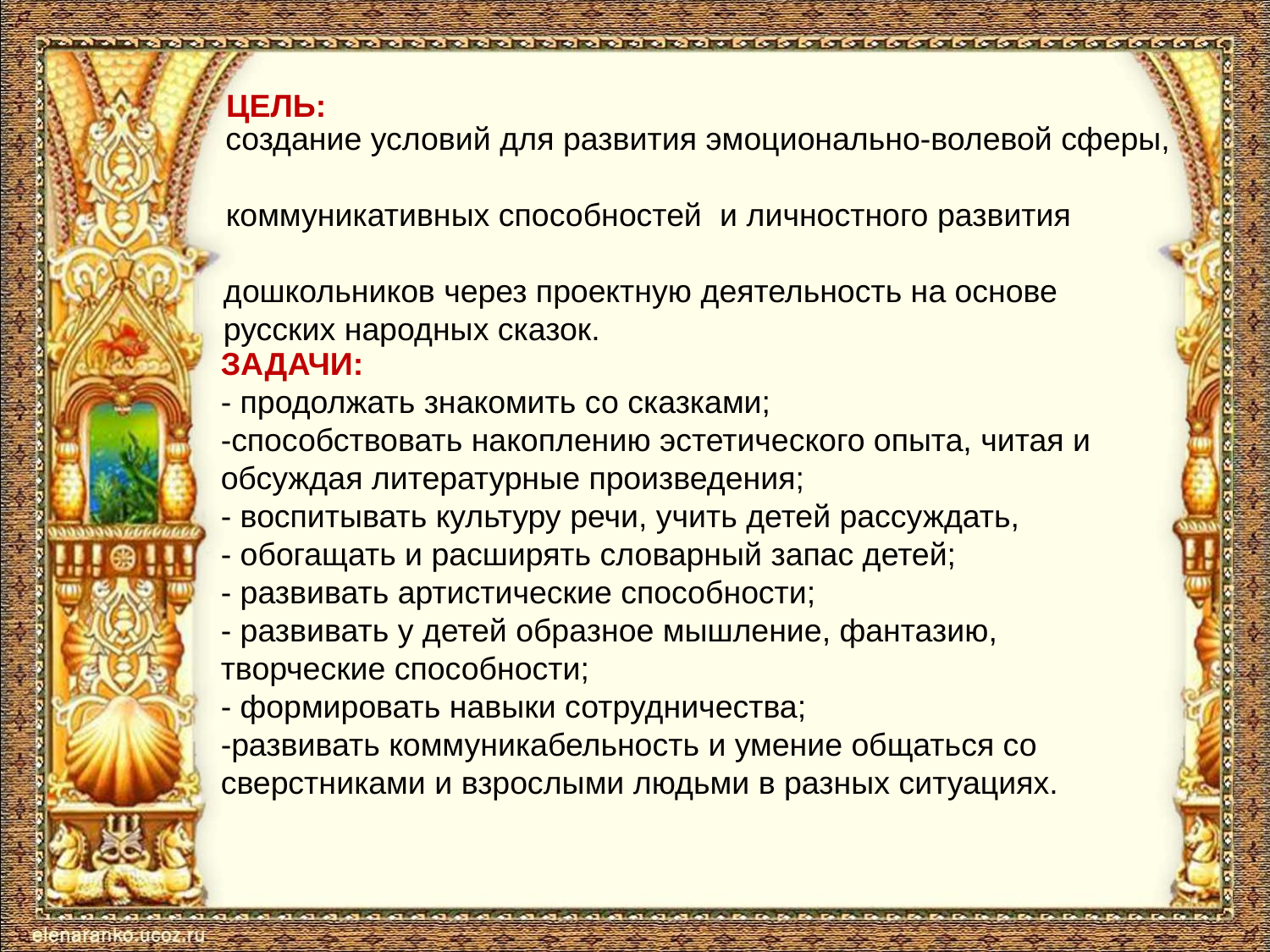

# ЦЕЛЬ:
                  создание условий для развития эмоционально-волевой сферы,
                  коммуникативных способностей  и личностного развития
                  дошкольников через проектную деятельность на основе
                  русских народных сказок.

ЗАДАЧИ:
- продолжать знакомить со сказками;
-способствовать накоплению эстетического опыта, читая и обсуждая литературные произведения;
- воспитывать культуру речи, учить детей рассуждать,
- обогащать и расширять словарный запас детей;
- развивать артистические способности;
- развивать у детей образное мышление, фантазию, творческие способности;
- формировать навыки сотрудничества;
-развивать коммуникабельность и умение общаться со сверстниками и взрослыми людьми в разных ситуациях.